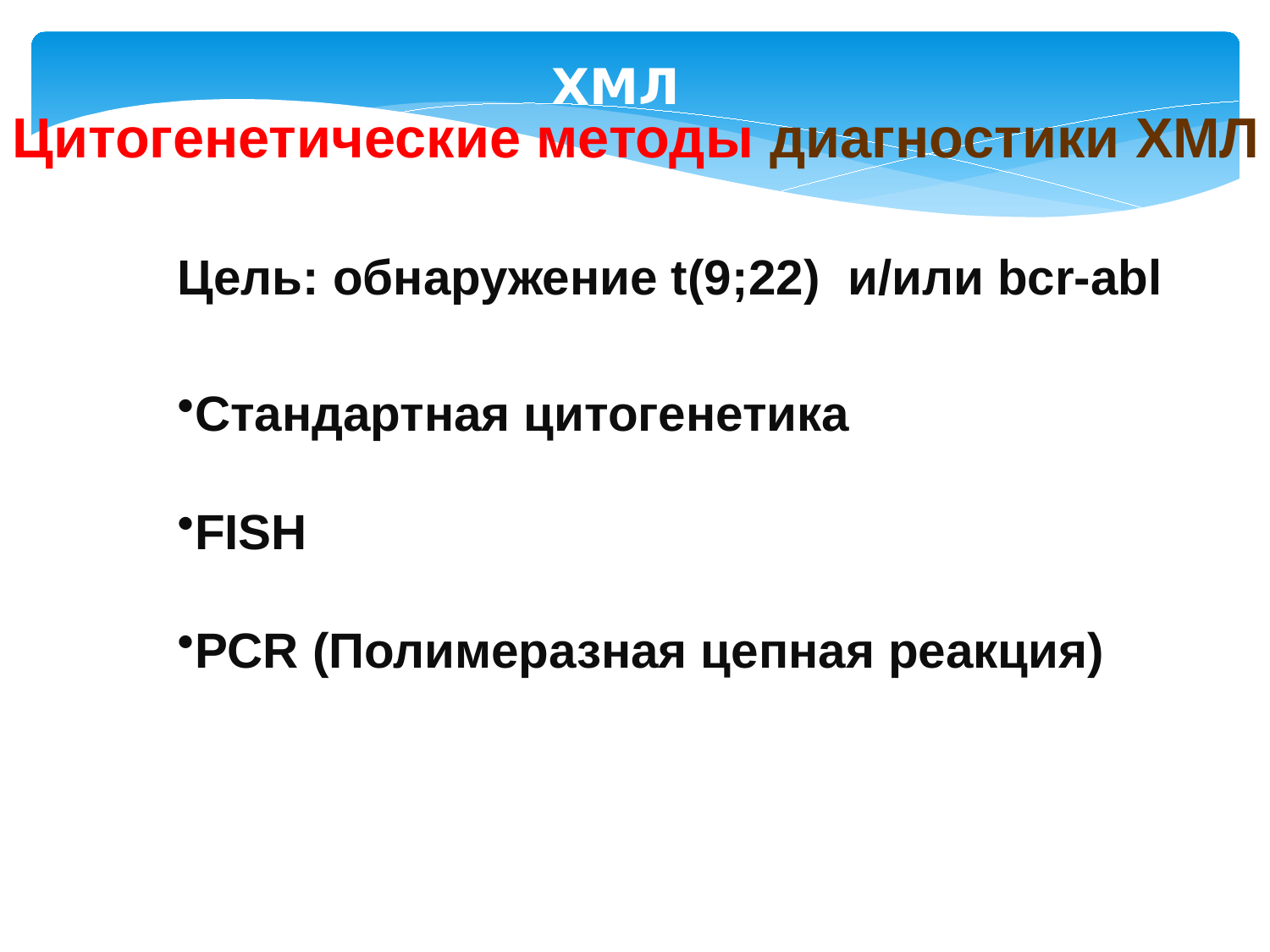

ХМЛ
Цитогенетические методы диагностики ХМЛ
Цель: обнаружение t(9;22)  и/или bcr-abl

Стандартная цитогенетика

FISH

PCR (Полимеразная цепная реакция)